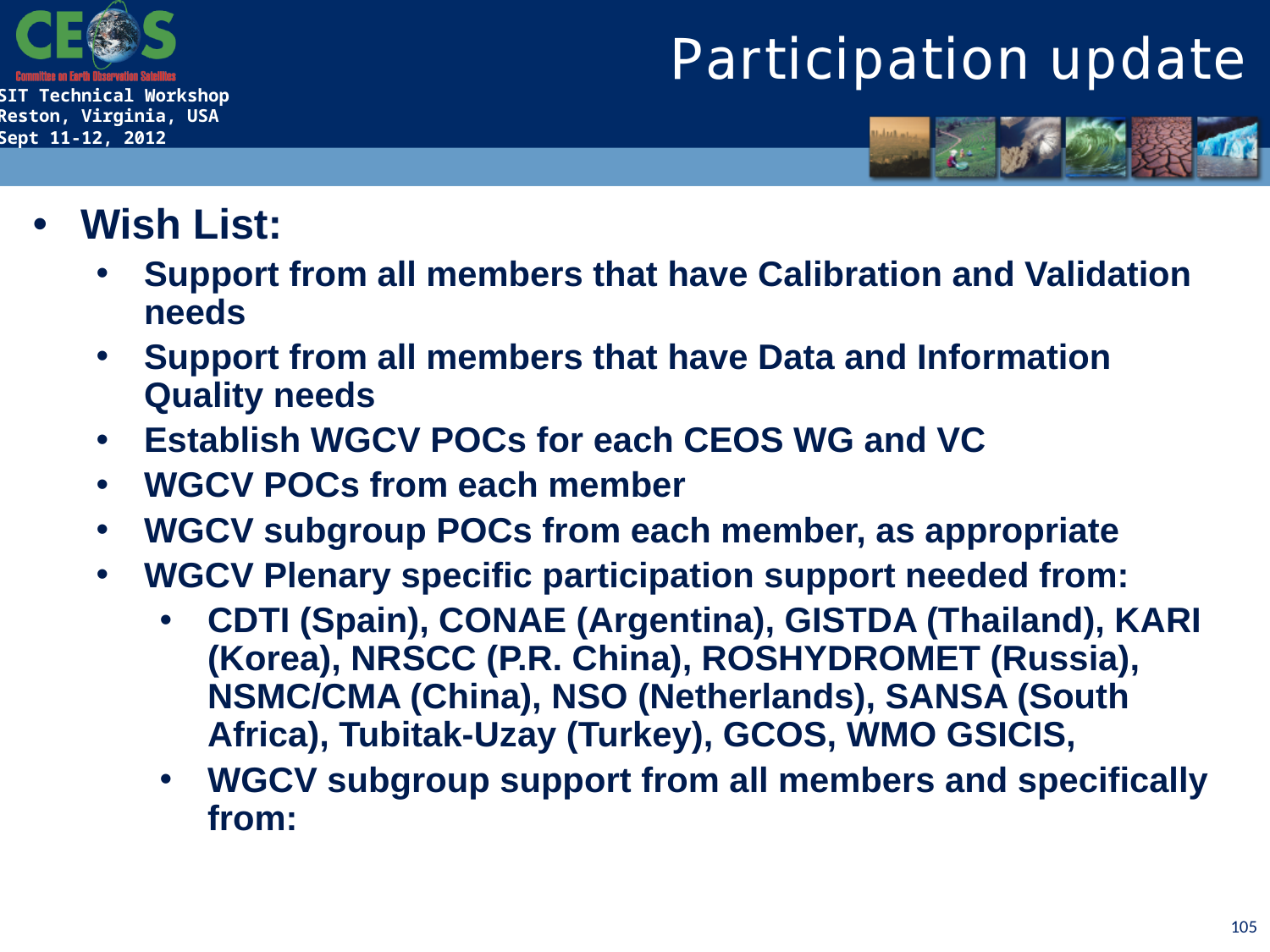

Participation update
Wish List:
Support from all members that have Calibration and Validation needs
Support from all members that have Data and Information Quality needs
Establish WGCV POCs for each CEOS WG and VC
WGCV POCs from each member
WGCV subgroup POCs from each member, as appropriate
WGCV Plenary specific participation support needed from:
CDTI (Spain), CONAE (Argentina), GISTDA (Thailand), KARI (Korea), NRSCC (P.R. China), ROSHYDROMET (Russia), NSMC/CMA (China), NSO (Netherlands), SANSA (South Africa), Tubitak-Uzay (Turkey), GCOS, WMO GSICIS,
WGCV subgroup support from all members and specifically from:

105